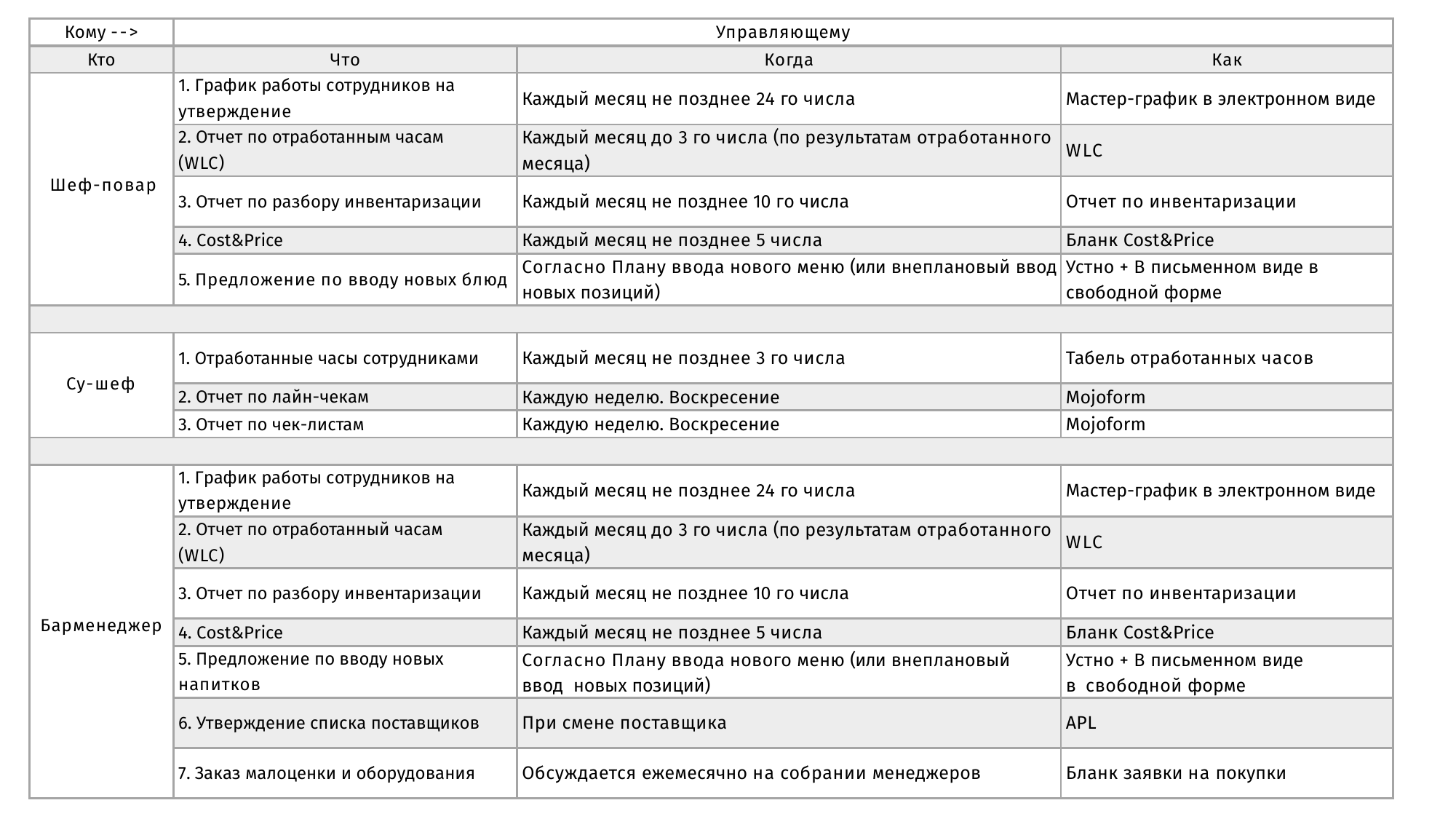

| Кому --> | Управляющему |  |  |
| --- | --- | --- | --- |
| Кто | Что | Когда | Как |
| Шеф-повар | 1. График работы сотрудников на утверждение | Каждый месяц не позднее 24 го числа | Мастер-график в электронном виде |
|  | 2. Отчет по отработанным часам (WLC) | Каждый месяц до 3 го числа (по результатам отработанного месяца) | WLC |
|  | 3. Отчет по разбору инвентаризации | Каждый месяц не позднее 10 го числа | Отчет по инвентаризации |
|  | 4. Cost&Price | Каждый месяц не позднее 5 числа | Бланк Cost&Price |
|  | 5. Предложение по вводу новых блюд | Согласно Плану ввода нового меню (или внеплановый ввод новых позиций) | Устно + В письменном виде в свободной форме |
|  |  |  |  |
| Су-шеф | 1. Отработанные часы сотрудниками | Каждый месяц не позднее 3 го числа | Табель отработанных часов |
|  | 2. Отчет по лайн-чекам | Каждую неделю. Воскресение | Mojoform |
|  | 3. Отчет по чек-листам | Каждую неделю. Воскресение | Mojoform |
|  |  |  |  |
| Барменеджер | 1. График работы сотрудников на утверждение | Каждый месяц не позднее 24 го числа | Мастер-график в электронном виде |
|  | 2. Отчет по отработанный часам (WLC) | Каждый месяц до 3 го числа (по результатам отработанного месяца) | WLC |
|  | 3. Отчет по разбору инвентаризации | Каждый месяц не позднее 10 го числа | Отчет по инвентаризации |
|  | 4. Cost&Price | Каждый месяц не позднее 5 числа | Бланк Cost&Price |
|  | 5. Предложение по вводу новых напитков | Согласно Плану ввода нового меню (или внеплановый ввод новых позиций) | Устно + В письменном виде в свободной форме |
|  | 6. Утверждение списка поставщиков | При смене поставщика | APL |
|  | 7. Заказ малоценки и оборудования | Обсуждается ежемесячно на собрании менеджеров | Бланк заявки на покупки |